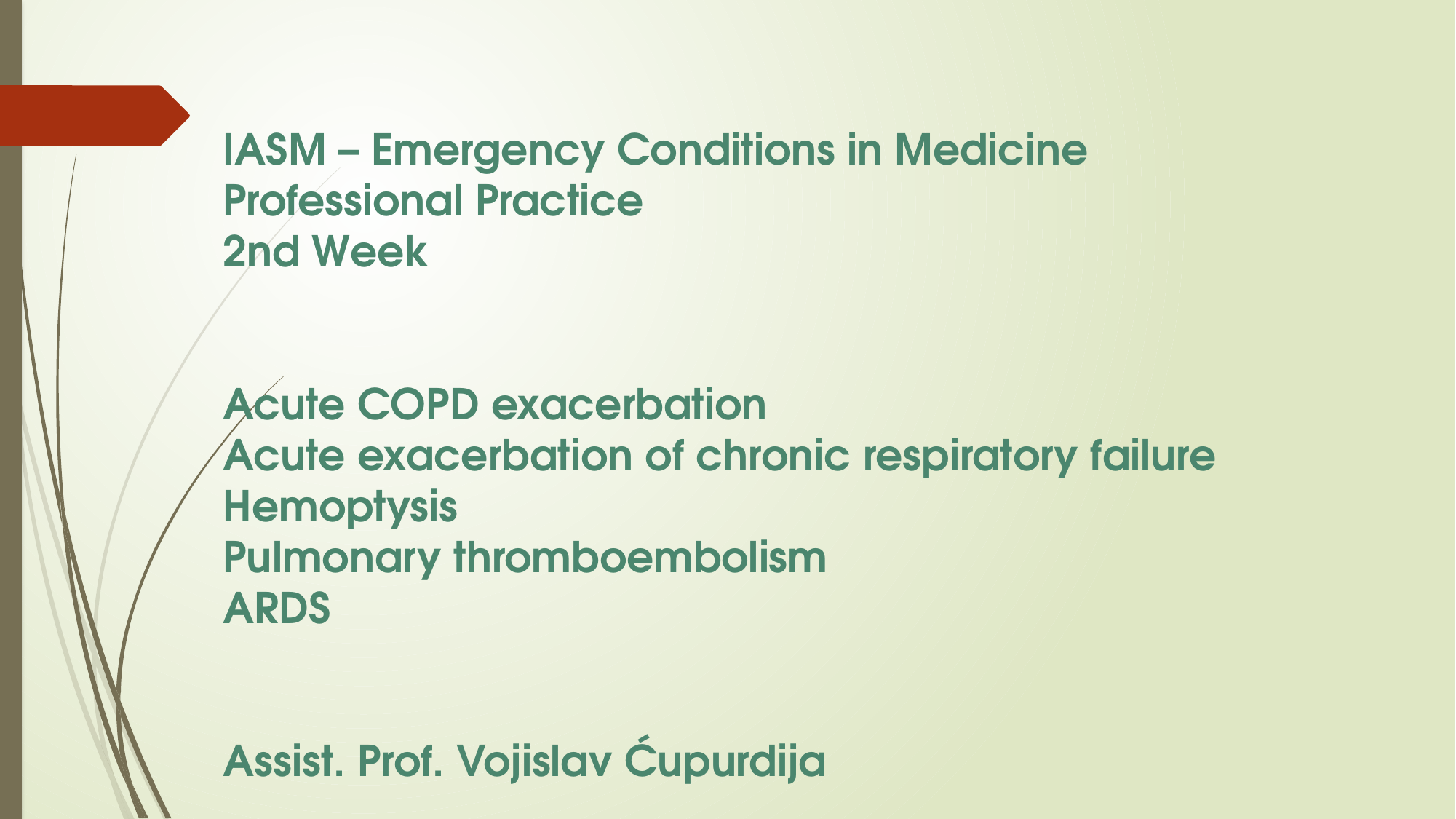

IASM – Emergency Conditions in Medicine
Professional Practice
2nd Week

Acute COPD exacerbation
Acute exacerbation of chronic respiratory failure
Hemoptysis
Pulmonary thromboembolism
ARDS

Assist. Prof. Vojislav Ćupurdija